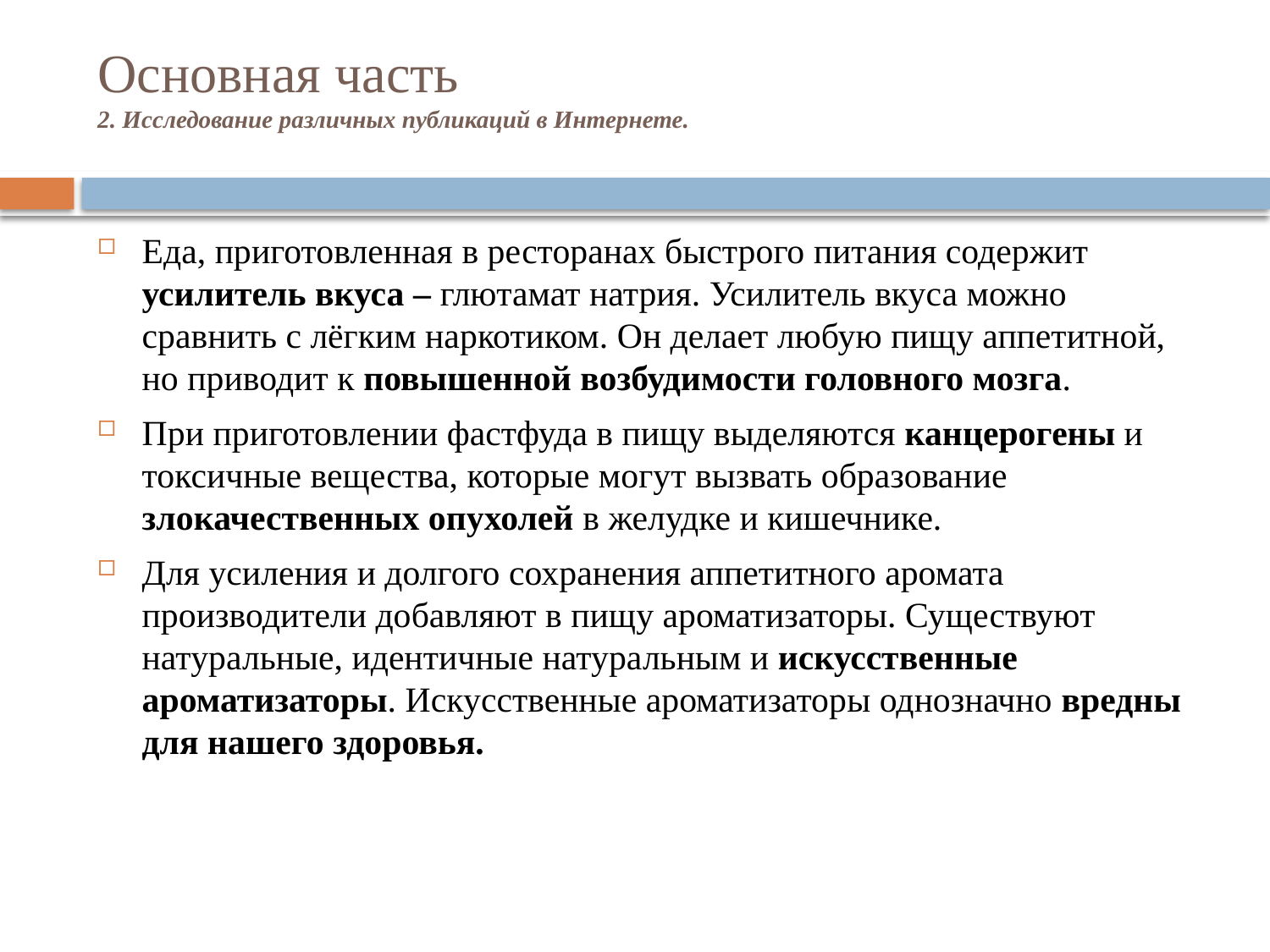

# Основная часть 2. Исследование различных публикаций в Интернете.
Еда, приготовленная в ресторанах быстрого питания содержит усилитель вкуса – глютамат натрия. Усилитель вкуса можно сравнить с лёгким наркотиком. Он делает любую пищу аппетитной, но приводит к повышенной возбудимости головного мозга.
При приготовлении фастфуда в пищу выделяются канцерогены и токсичные вещества, которые могут вызвать образование злокачественных опухолей в желудке и кишечнике.
Для усиления и долгого сохранения аппетитного аромата производители добавляют в пищу ароматизаторы. Существуют натуральные, идентичные натуральным и искусственные ароматизаторы. Искусственные ароматизаторы однозначно вредны для нашего здоровья.